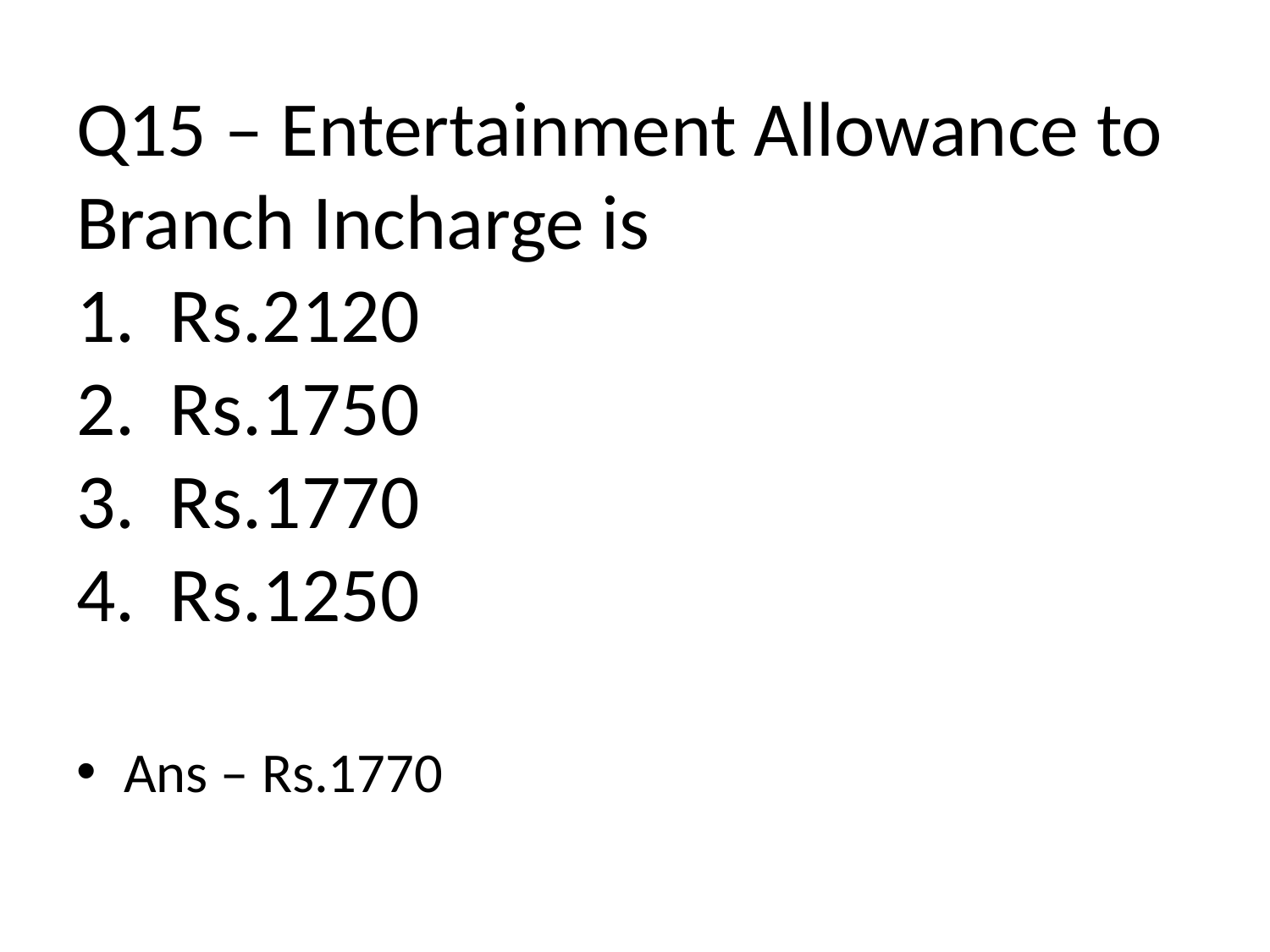

# Q15 – Entertainment Allowance to Branch Incharge is 1.  Rs.2120 2.  Rs.1750 3.  Rs.1770 4.  Rs.1250
Ans – Rs.1770